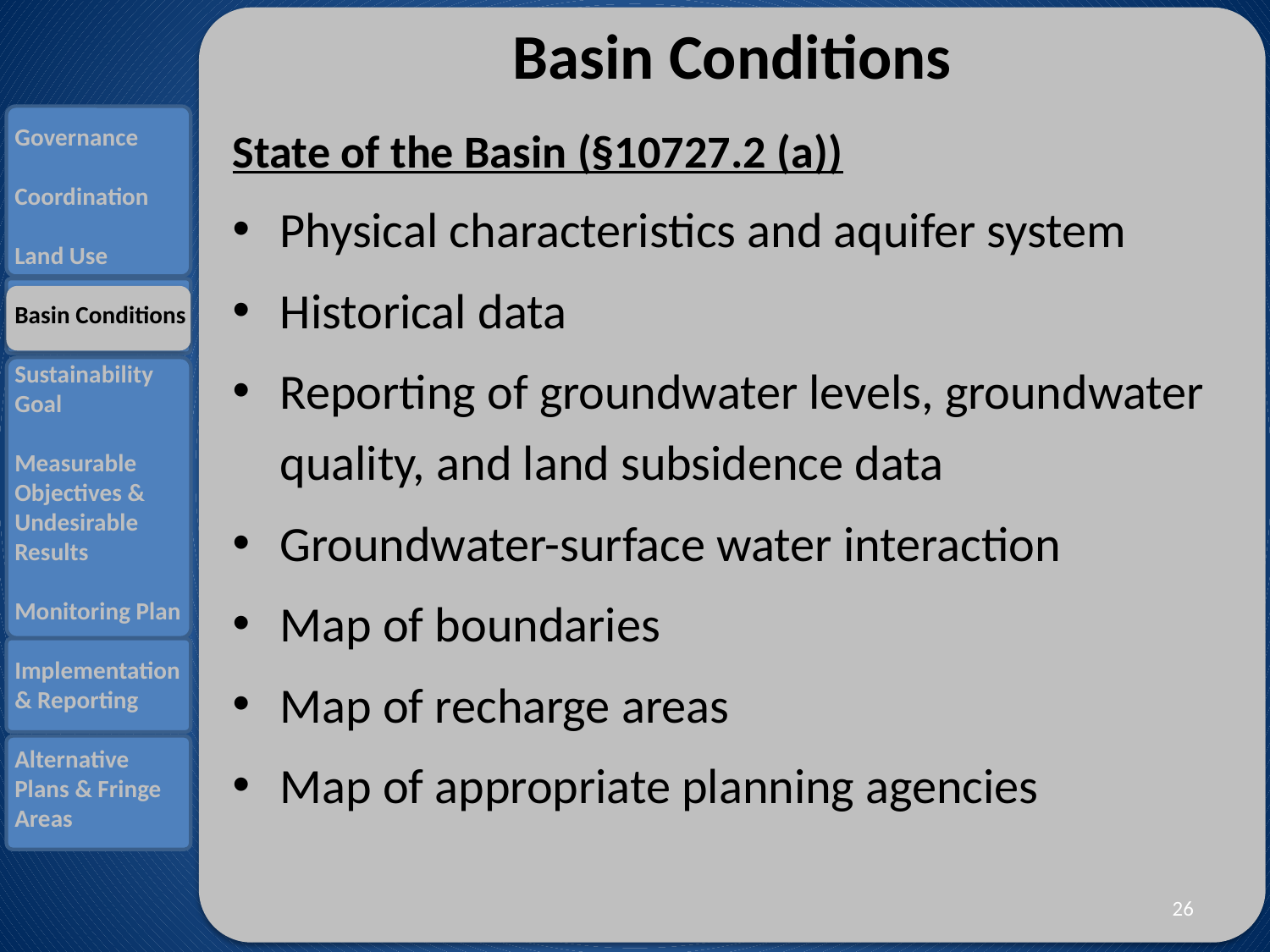

# Basin Conditions

Governance

Coordination

Land Use

Basin Conditions

Sustainability Goal

Measurable Objectives & Undesirable Results

Monitoring Plan

Implementation & Reporting

Alternative  Plans & Fringe Areas

State of the Basin (§10727.2 (a))
Physical characteristics and aquifer system
Historical data
Reporting of groundwater levels, groundwater quality, and land subsidence data
Groundwater-surface water interaction
Map of boundaries
Map of recharge areas
Map of appropriate planning agencies

26